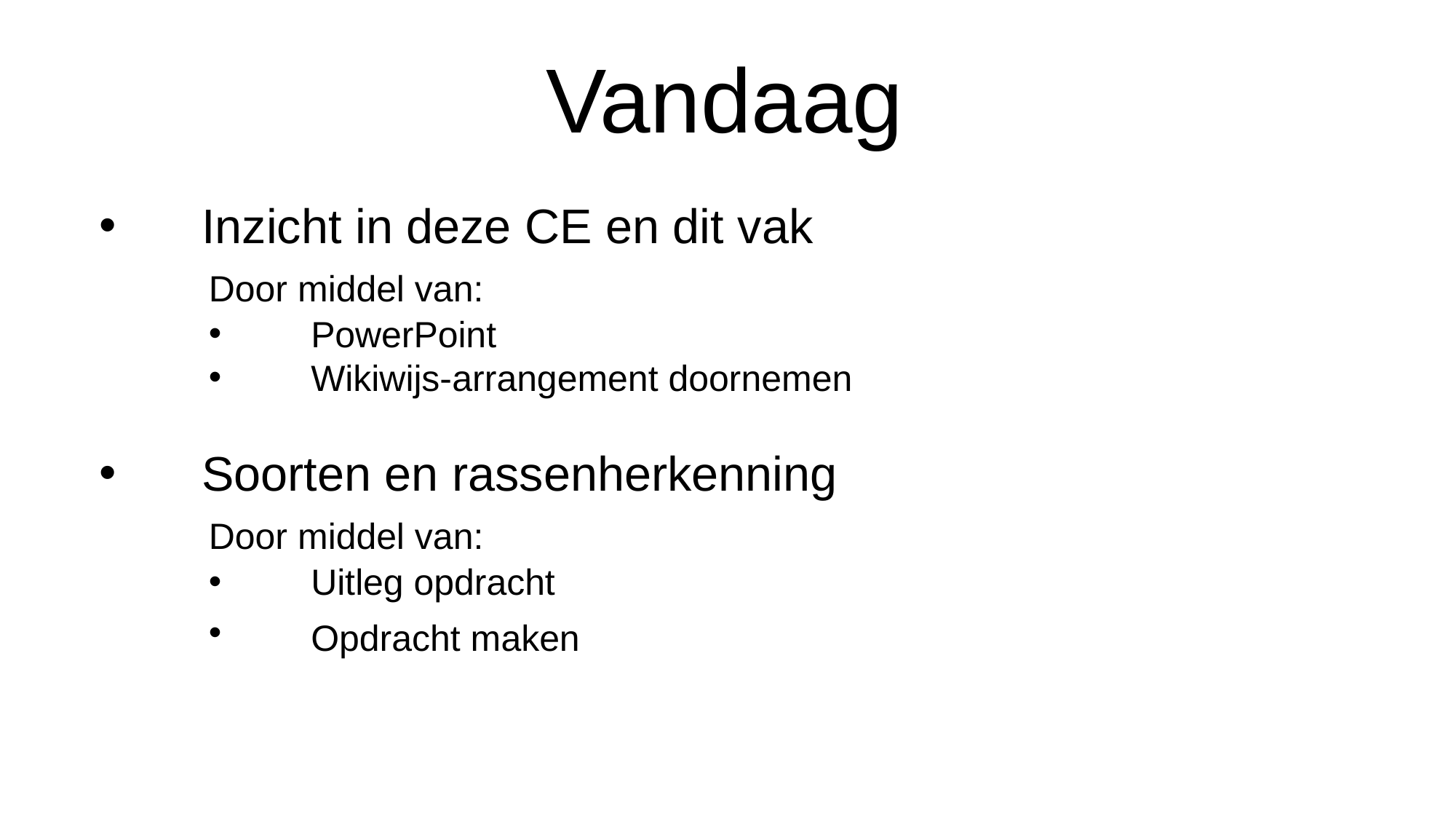

Vandaag

Inzicht in deze CE en dit vak
	Door middel van:
PowerPoint
Wikiwijs-arrangement doornemen

Soorten en rassenherkenning
	Door middel van:
Uitleg opdracht
Opdracht maken